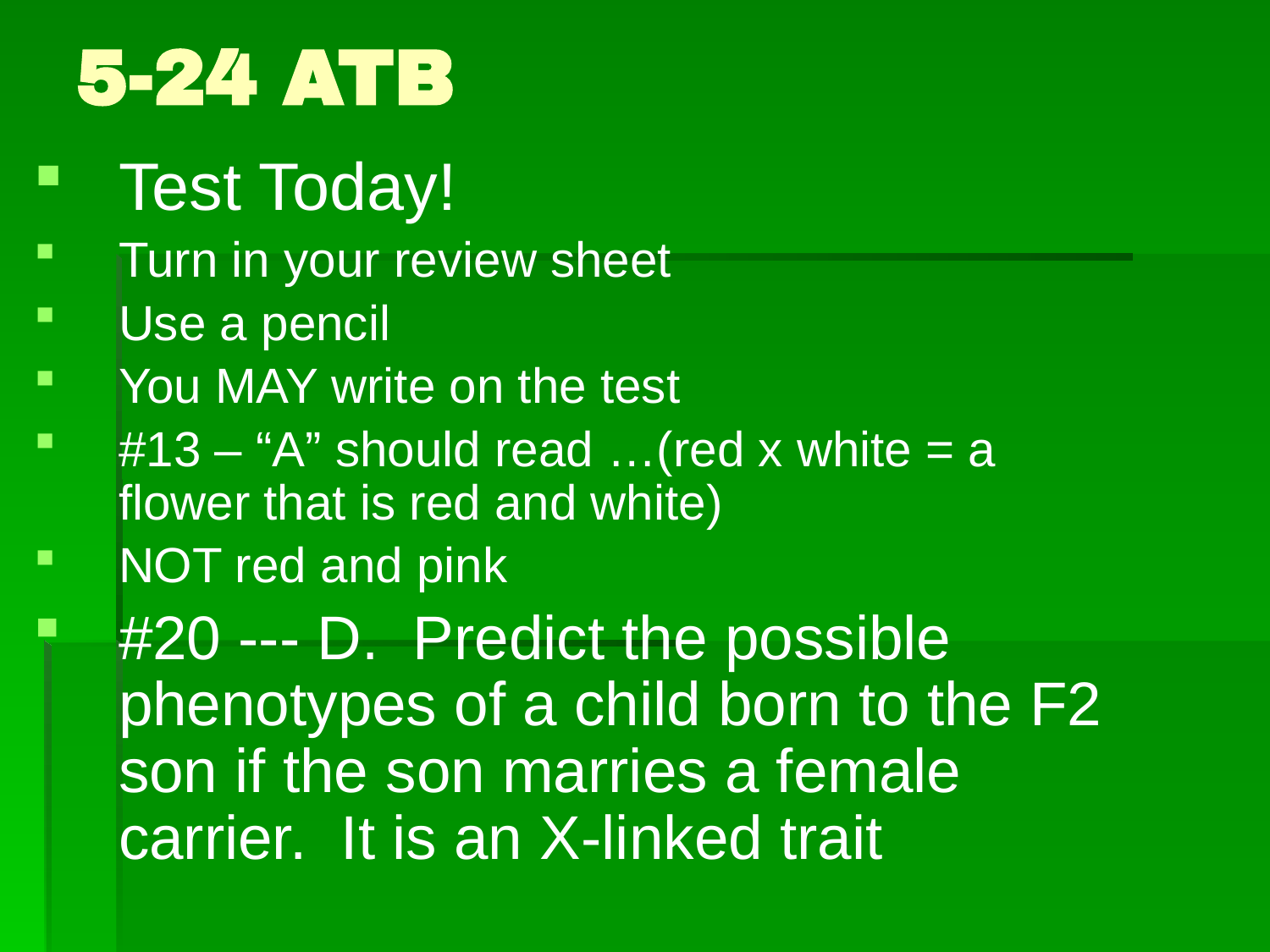

# 5-24 ATB
Test Today!
Turn in your review sheet
Use a pencil
You MAY write on the test
#13 – “A” should read …(red x white = a flower that is red and white)
NOT red and pink
#20 --- D.  Predict the possible phenotypes of a child born to the F2 son if the son marries a female carrier.  It is an X-linked trait